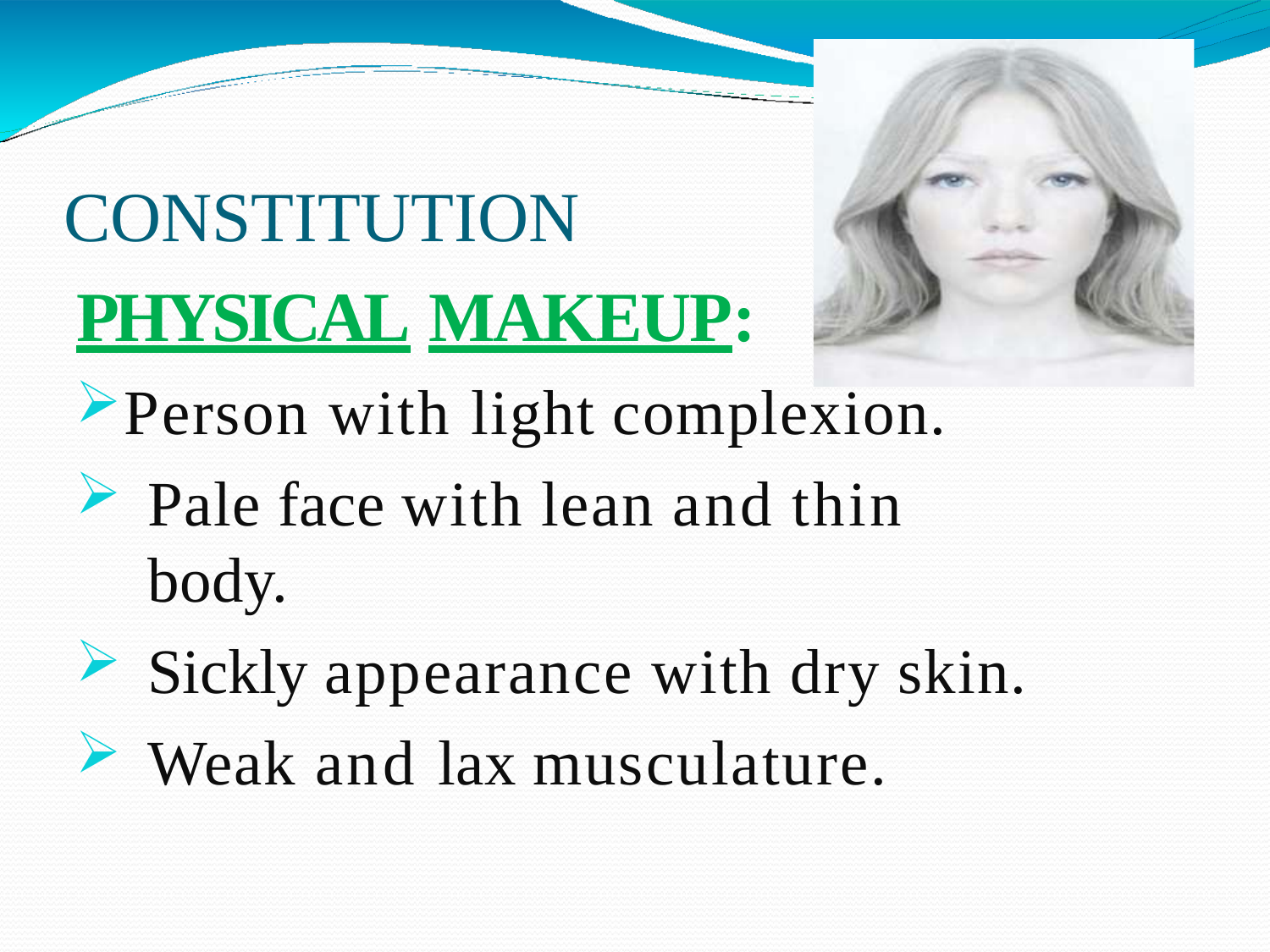

# CONSTITUTION
PHYSICAL MAKEUP:
Person with light complexion.
Pale face with lean and thin body.
Sickly appearance with dry skin.
Weak and lax musculature.